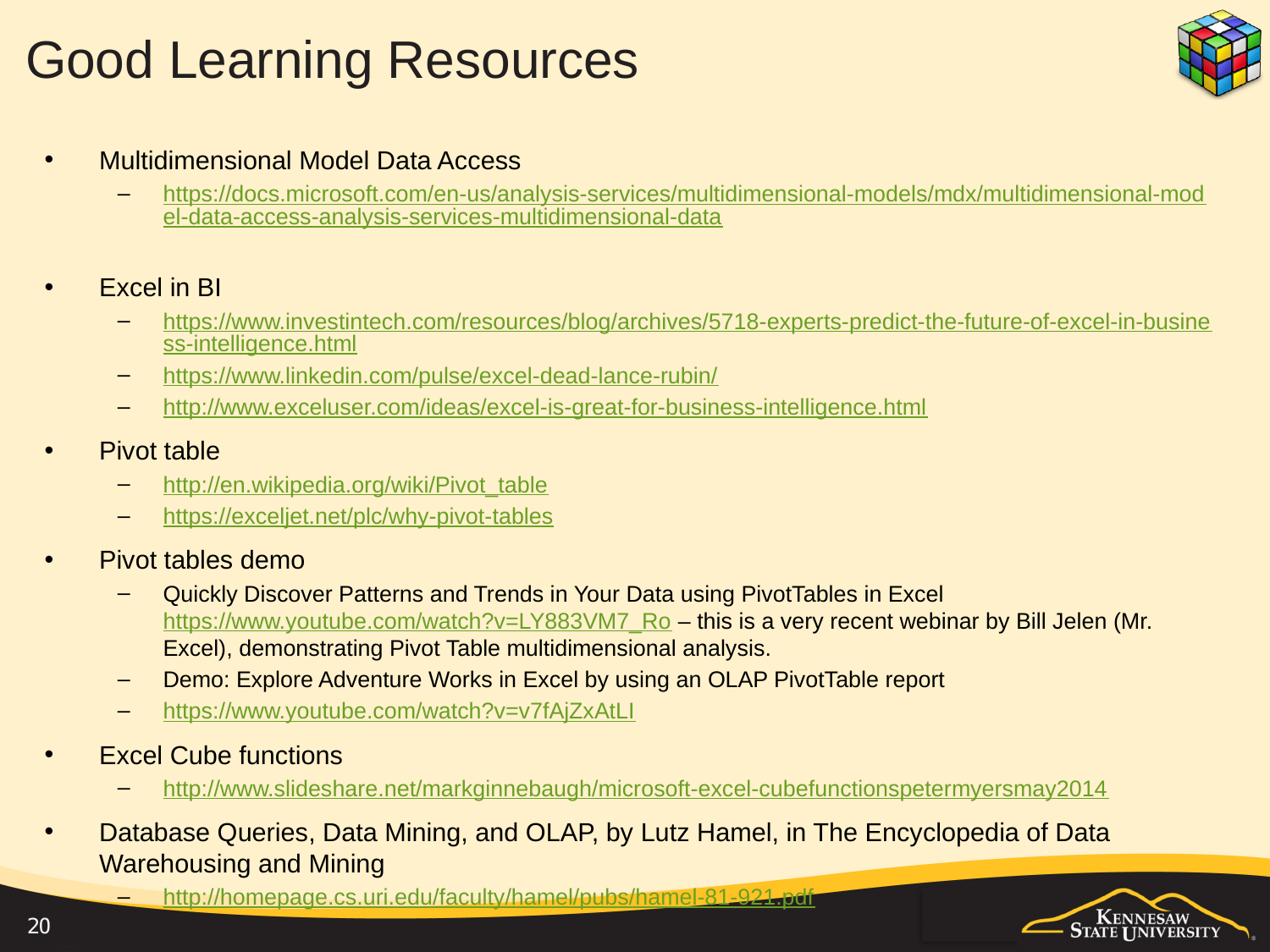

# Good Learning Resources
Multidimensional Model Data Access
https://docs.microsoft.com/en-us/analysis-services/multidimensional-models/mdx/multidimensional-model-data-access-analysis-services-multidimensional-data
Excel in BI
https://www.investintech.com/resources/blog/archives/5718-experts-predict-the-future-of-excel-in-business-intelligence.html
https://www.linkedin.com/pulse/excel-dead-lance-rubin/
http://www.exceluser.com/ideas/excel-is-great-for-business-intelligence.html
Pivot table
http://en.wikipedia.org/wiki/Pivot_table
https://exceljet.net/plc/why-pivot-tables
Pivot tables demo
Quickly Discover Patterns and Trends in Your Data using PivotTables in Excel https://www.youtube.com/watch?v=LY883VM7_Ro – this is a very recent webinar by Bill Jelen (Mr. Excel), demonstrating Pivot Table multidimensional analysis.
Demo: Explore Adventure Works in Excel by using an OLAP PivotTable report
https://www.youtube.com/watch?v=v7fAjZxAtLI
Excel Cube functions
http://www.slideshare.net/markginnebaugh/microsoft-excel-cubefunctionspetermyersmay2014
Database Queries, Data Mining, and OLAP, by Lutz Hamel, in The Encyclopedia of Data Warehousing and Mining
http://homepage.cs.uri.edu/faculty/hamel/pubs/hamel-81-921.pdf

20